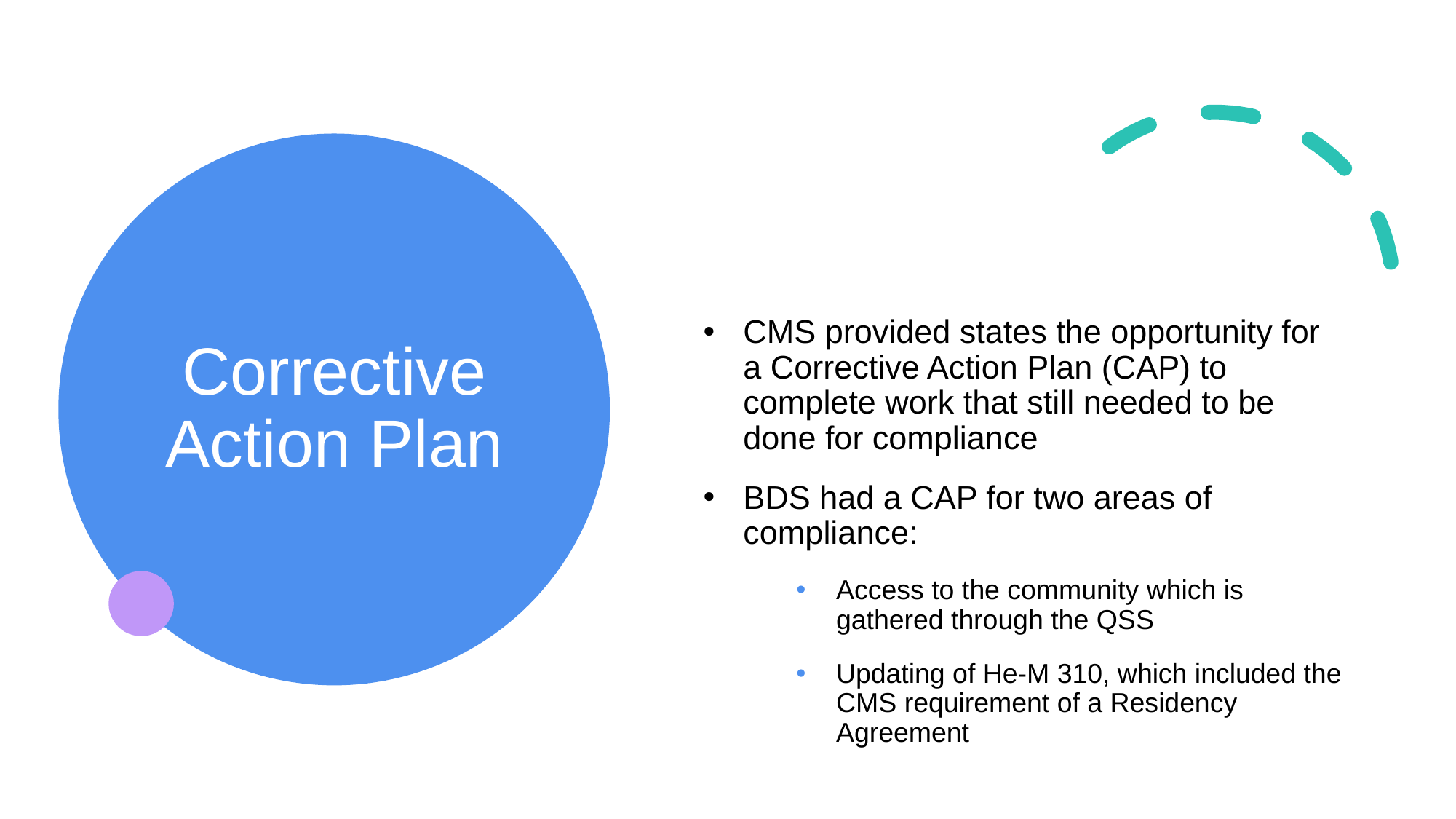

CMS provided states the opportunity for a Corrective Action Plan (CAP) to complete work that still needed to be done for compliance
BDS had a CAP for two areas of compliance:
Access to the community which is gathered through the QSS
Updating of He-M 310, which included the CMS requirement of a Residency Agreement

# Corrective Action Plan